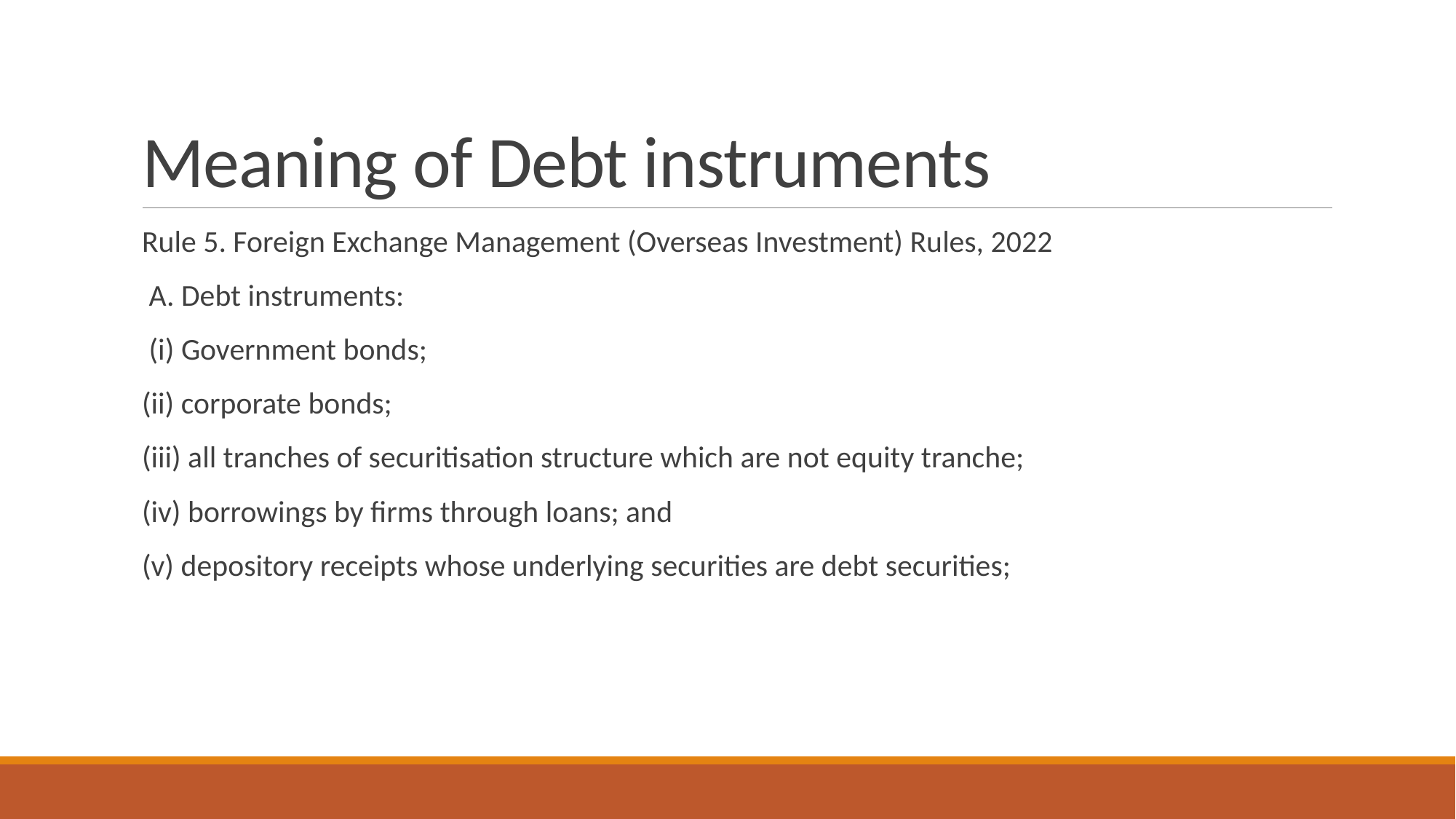

# Meaning of Debt instruments
Rule 5. Foreign Exchange Management (Overseas Investment) Rules, 2022
 A. Debt instruments:
 (i) Government bonds;
(ii) corporate bonds;
(iii) all tranches of securitisation structure which are not equity tranche;
(iv) borrowings by firms through loans; and
(v) depository receipts whose underlying securities are debt securities;